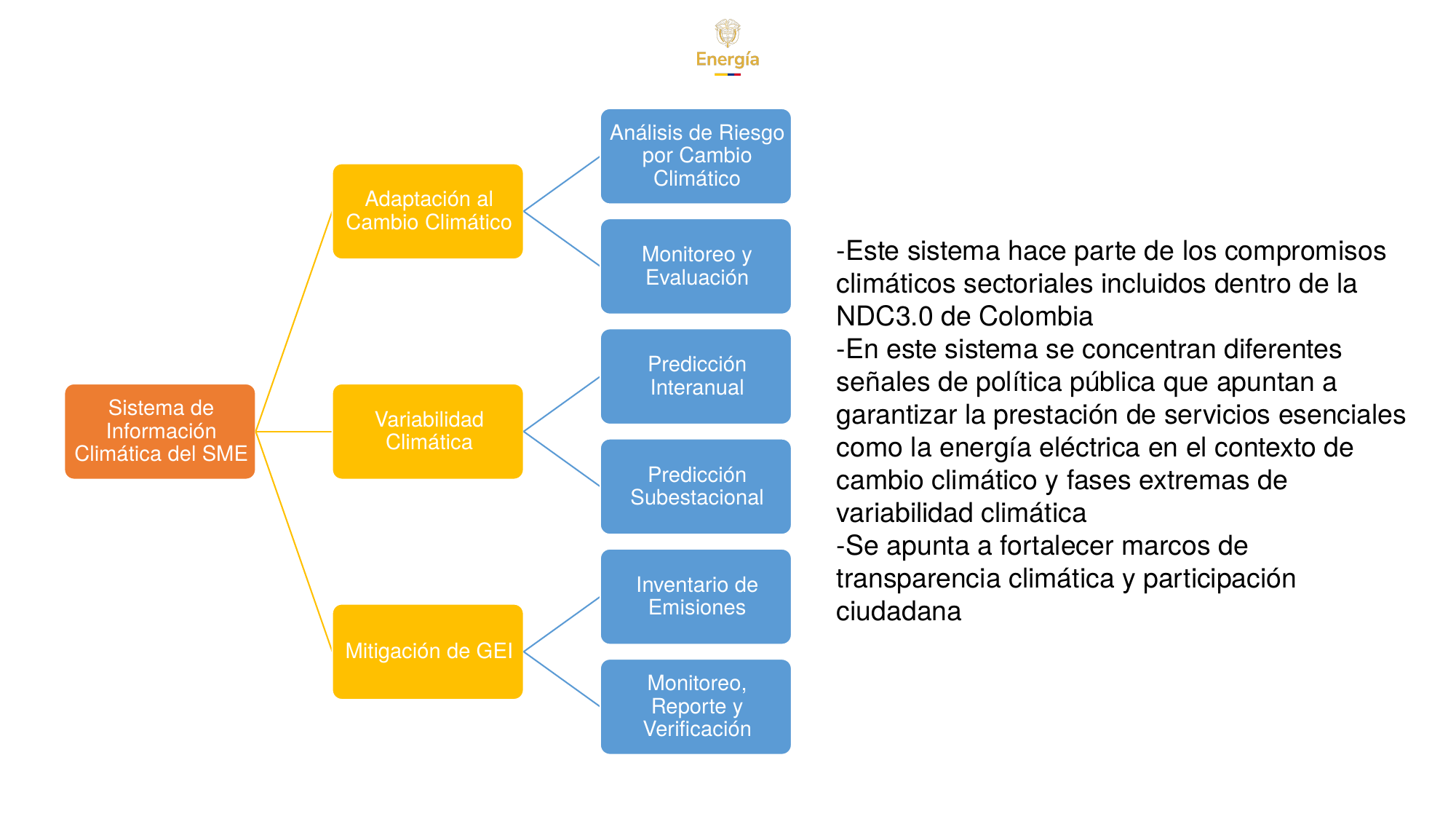

Sistema de Información Climática del SME

Adaptación al Cambio Climático

Análisis de Riesgo por Cambio Climático

Monitoreo y Evaluación

Variabilidad Climática

Predicción Interanual

Predicción Subestacional

Mitigación de GEI

Inventario de Emisiones

Monitoreo, Reporte y Verificación
-Este sistema hace parte de los compromisos climáticos sectoriales incluidos dentro de la NDC3.0 de Colombia
-En este sistema se concentran diferentes señales de política pública que apuntan a garantizar la prestación de servicios esenciales como la energía eléctrica en el contexto de cambio climático y fases extremas de variabilidad climática
-Se apunta a fortalecer marcos de transparencia climática y participación ciudadana